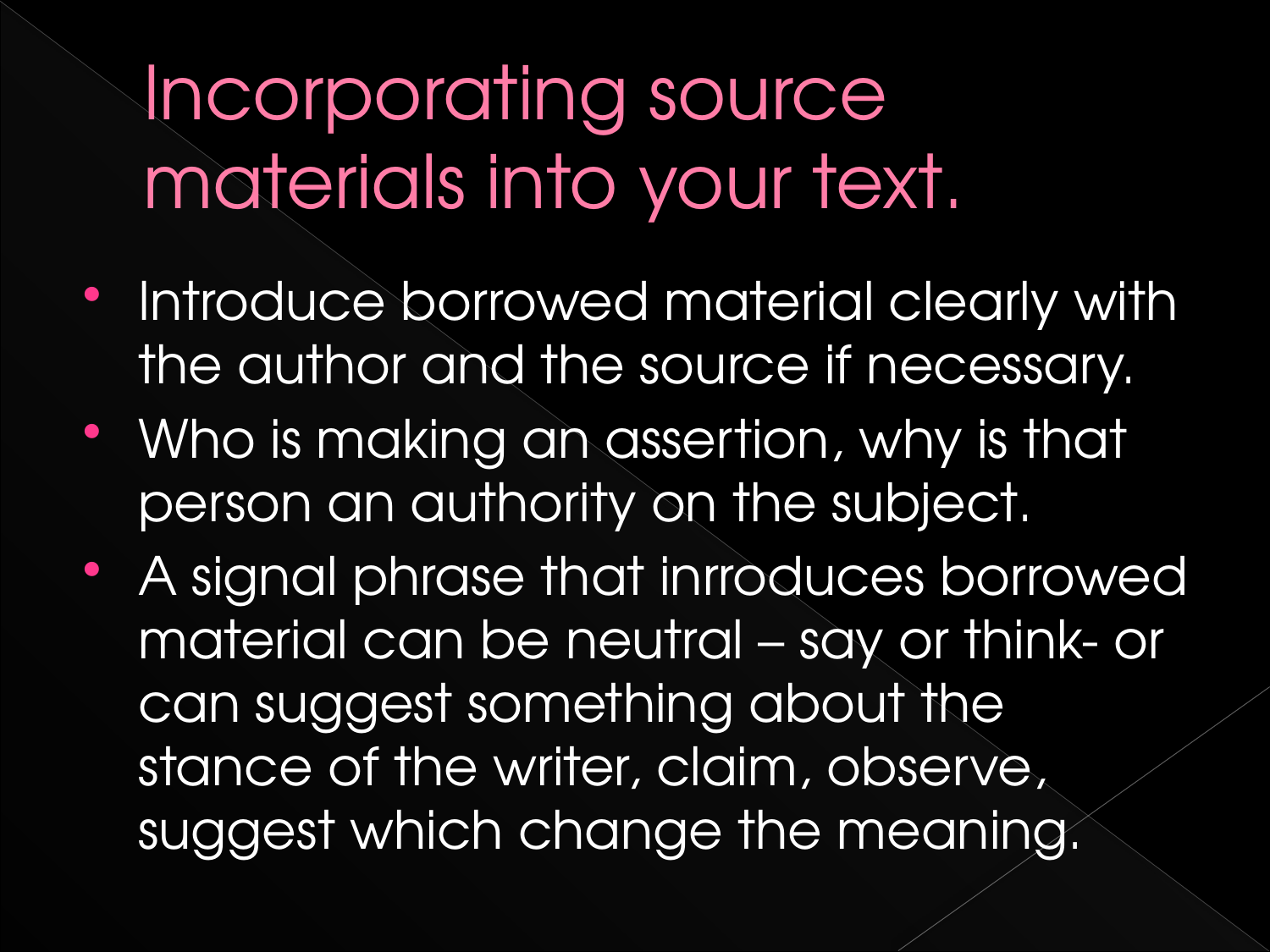

# Incorporating source materials into your text.
Introduce borrowed material clearly with the author and the source if necessary.
Who is making an assertion, why is that person an authority on the subject.
A signal phrase that inrroduces borrowed material can be neutral – say or think- or can suggest something about the stance of the writer, claim, observe, suggest which change the meaning.